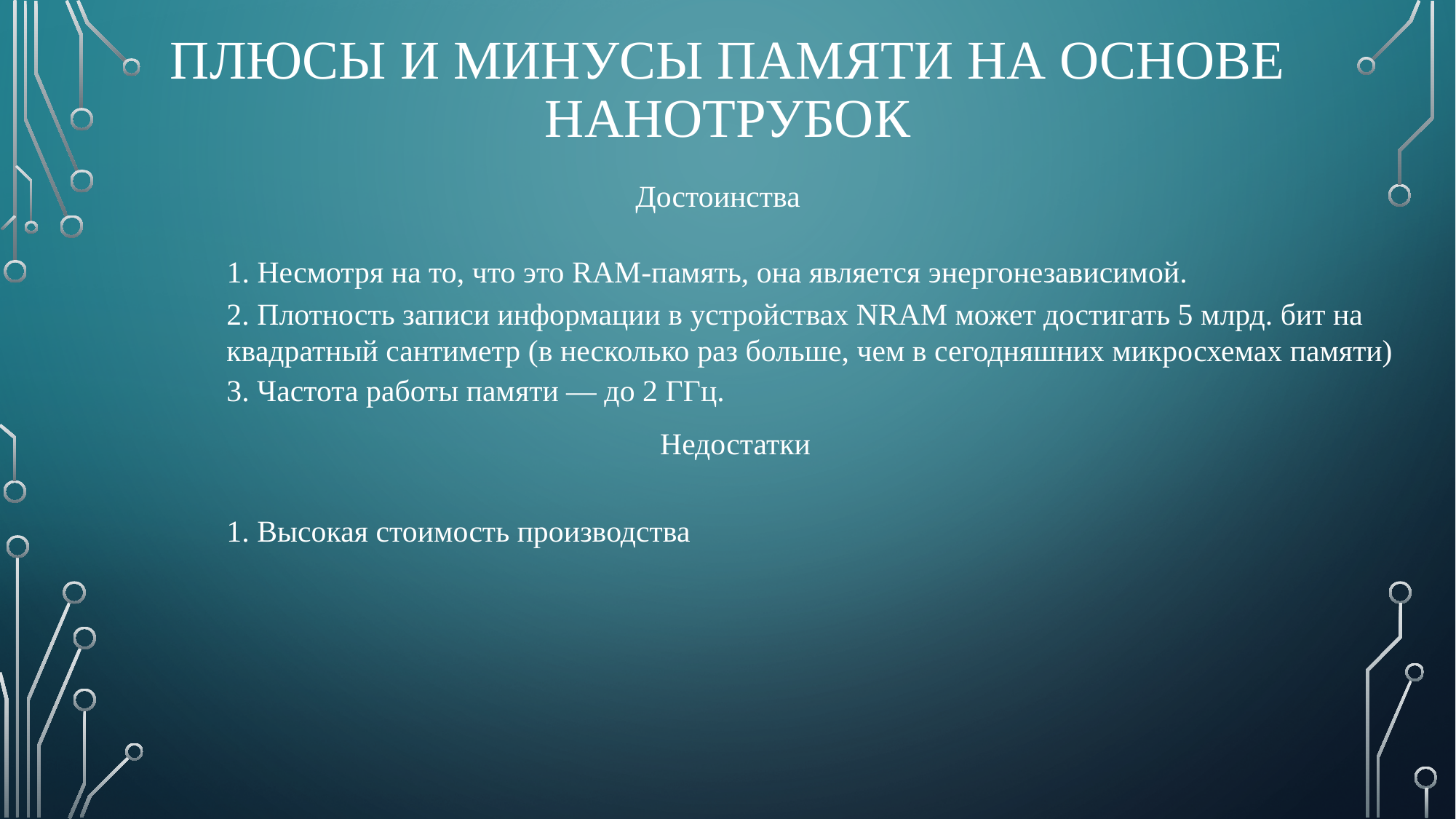

# Плюсы и минусы памяти на основе нанотрубок
Достоинства
1. Несмотря на то, что это RAM-память, она является энергонезависимой.
2. Плотность записи информации в устройствах NRAM может достигать 5 млрд. бит на квадратный сантиметр (в несколько раз больше, чем в сегодняшних микросхемах памяти)
3. Частота работы памяти — до 2 ГГц.
Недостатки
1. Высокая стоимость производства